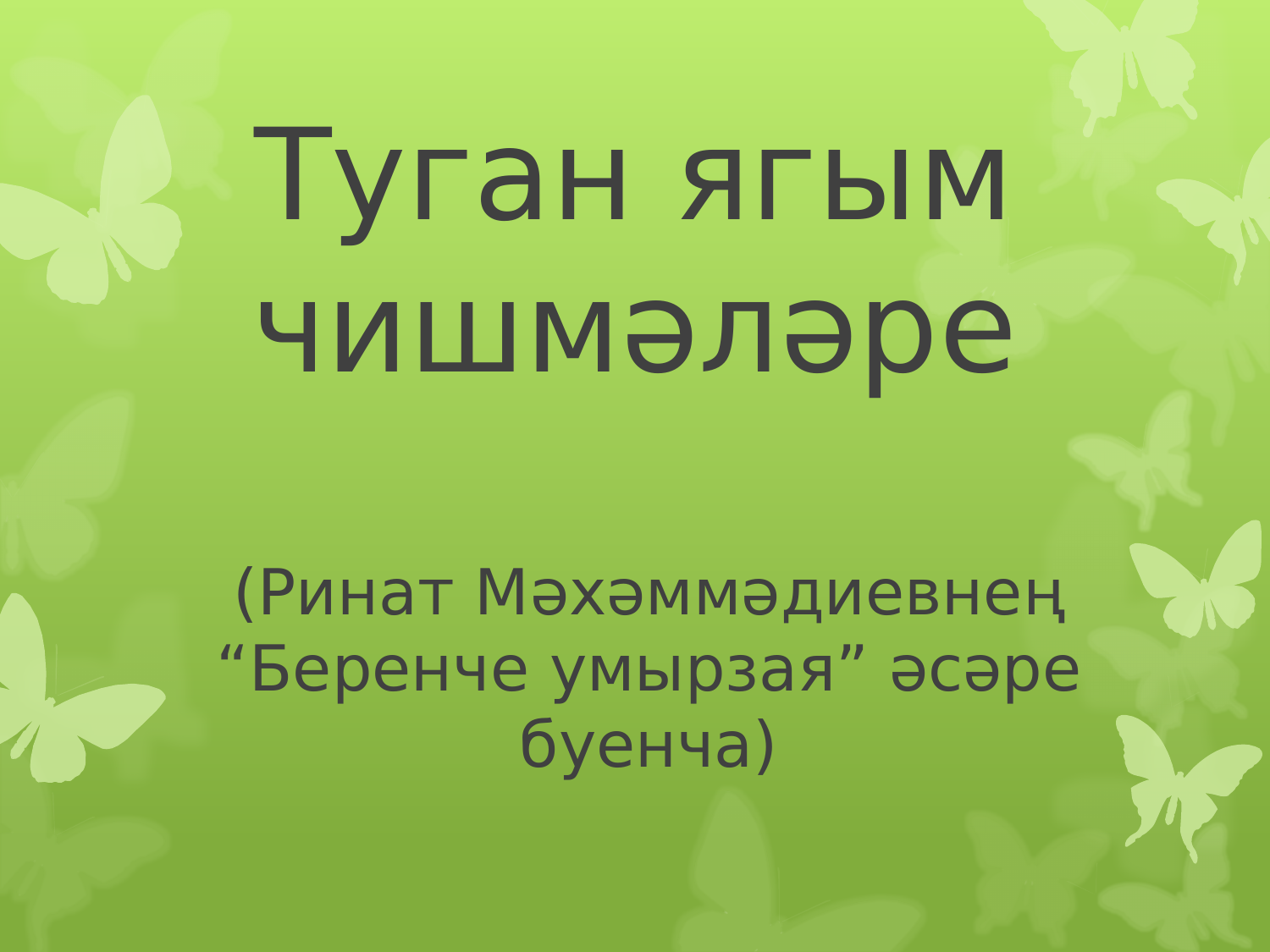

Туган ягым чишмәләре
# (Ринат Мәхәммәдиевнең “Беренче умырзая” әсәре буенча)